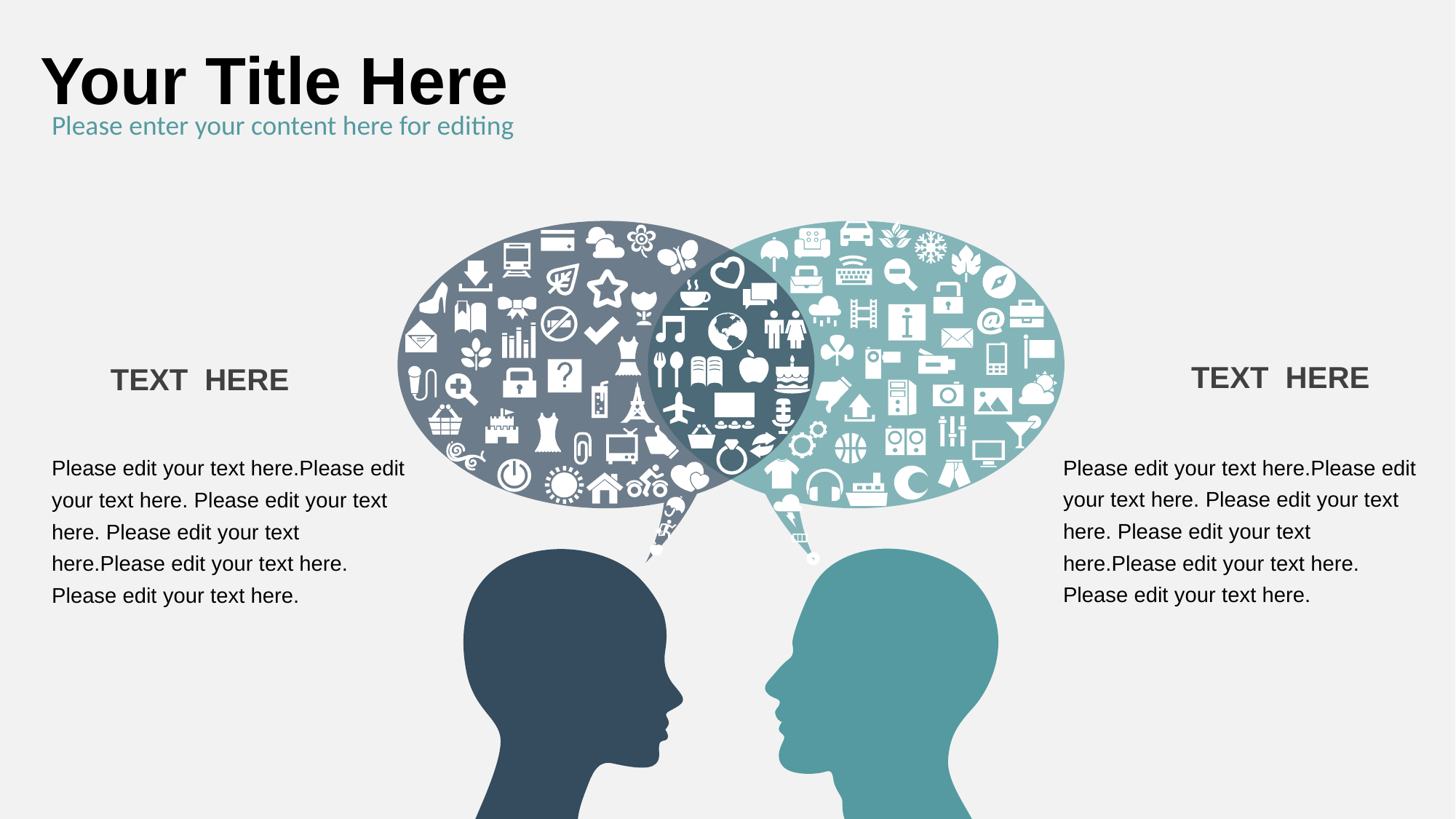

Your Title Here
Please enter your content here for editing

TEXT  HERE
TEXT  HERE

Please edit your text here.Please edit your text here. Please edit your text here. Please edit your text here.Please edit your text here. Please edit your text here.

Please edit your text here.Please edit your text here. Please edit your text here. Please edit your text here.Please edit your text here. Please edit your text here.